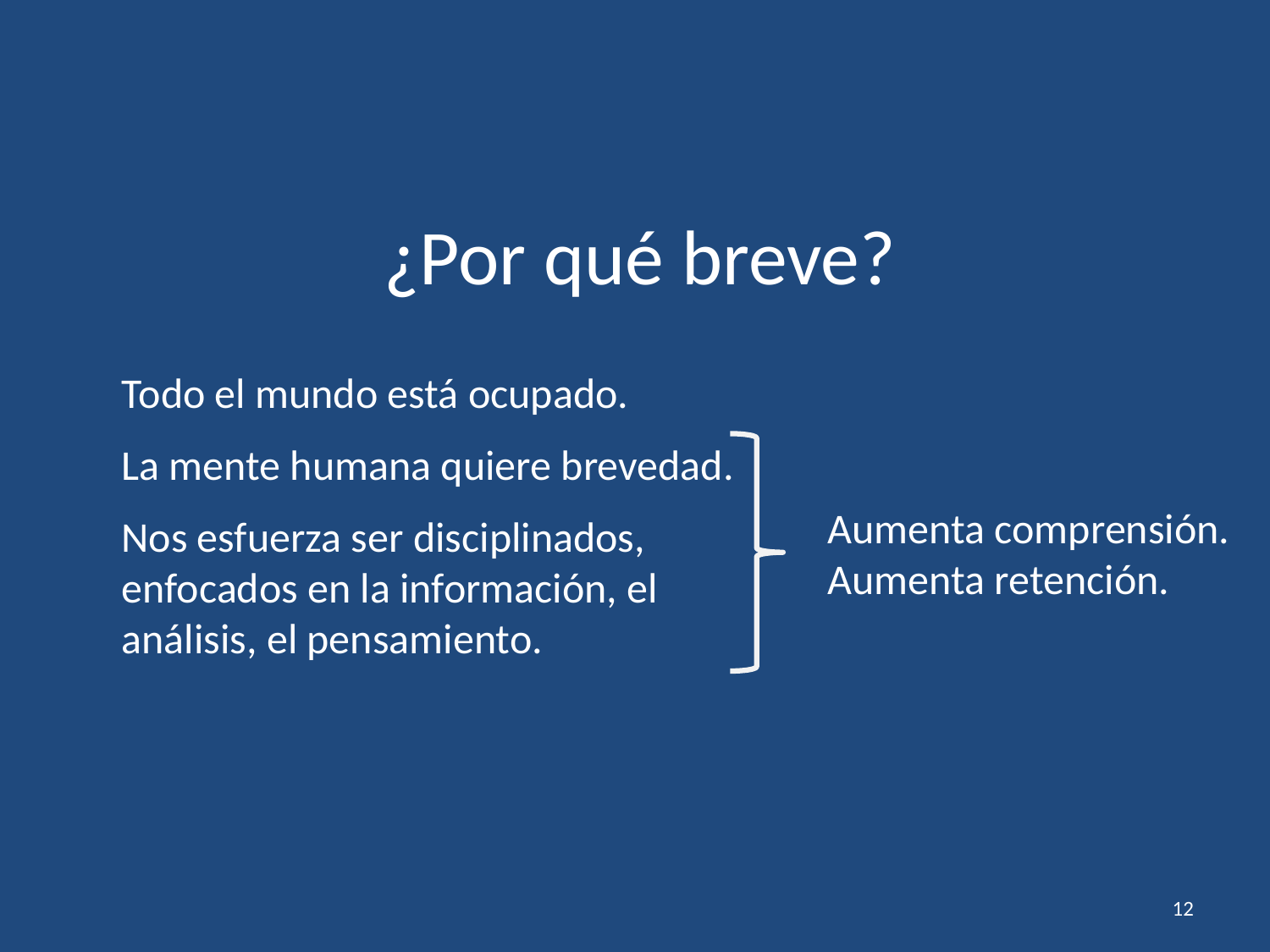

¿Por qué breve?
Todo el mundo está ocupado.
La mente humana quiere brevedad.
Nos esfuerza ser disciplinados, enfocados en la información, el análisis, el pensamiento.

Aumenta comprensión.
Aumenta retención.
12